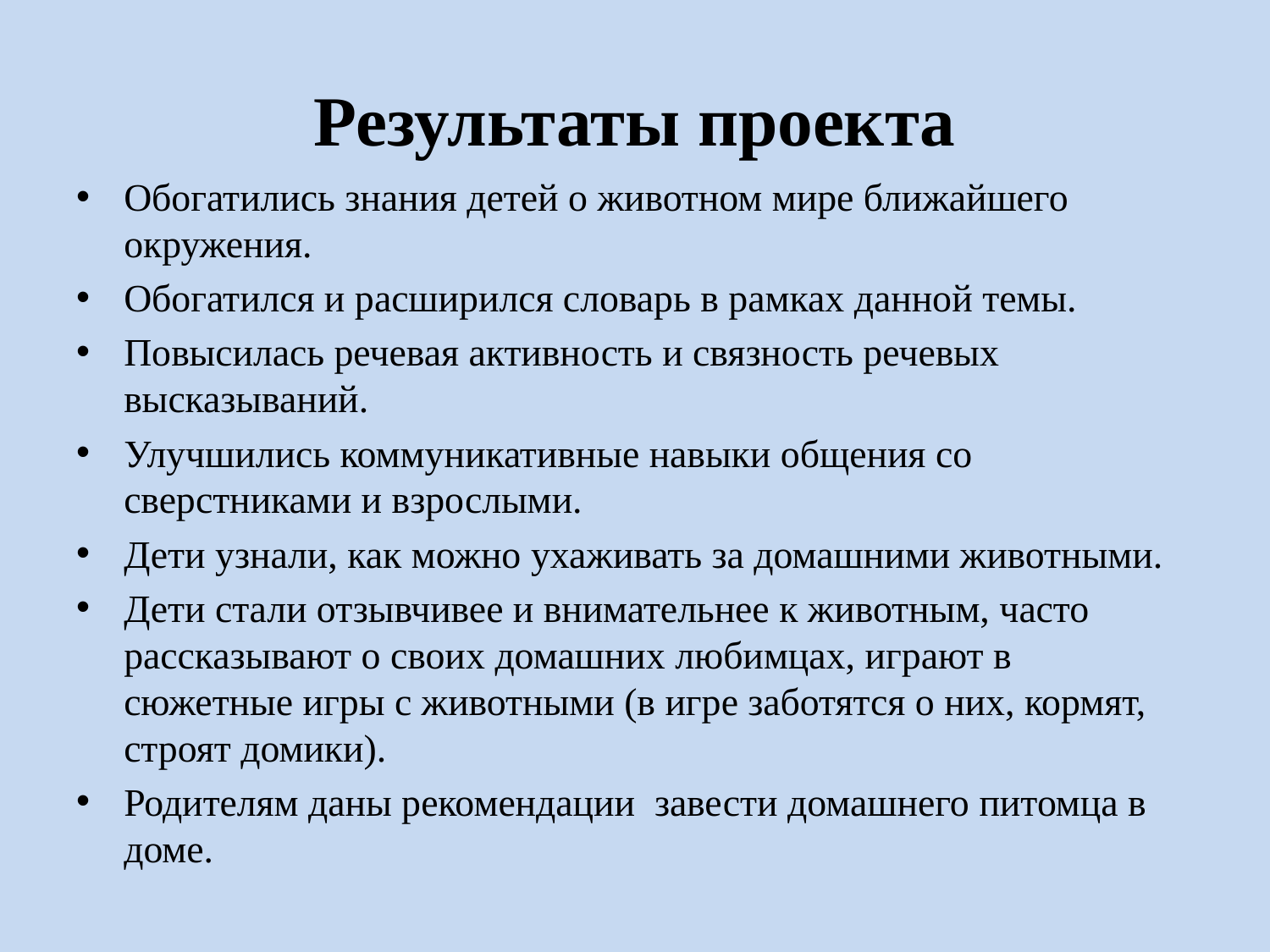

# Результаты проекта
Обогатились знания детей о животном мире ближайшего окружения.
Обогатился и расширился словарь в рамках данной темы.
Повысилась речевая активность и связность речевых высказываний.
Улучшились коммуникативные навыки общения со сверстниками и взрослыми.
Дети узнали, как можно ухаживать за домашними животными.
Дети стали отзывчивее и внимательнее к животным, часто рассказывают о своих домашних любимцах, играют в сюжетные игры с животными (в игре заботятся о них, кормят, строят домики).
Родителям даны рекомендации  завести домашнего питомца в доме.